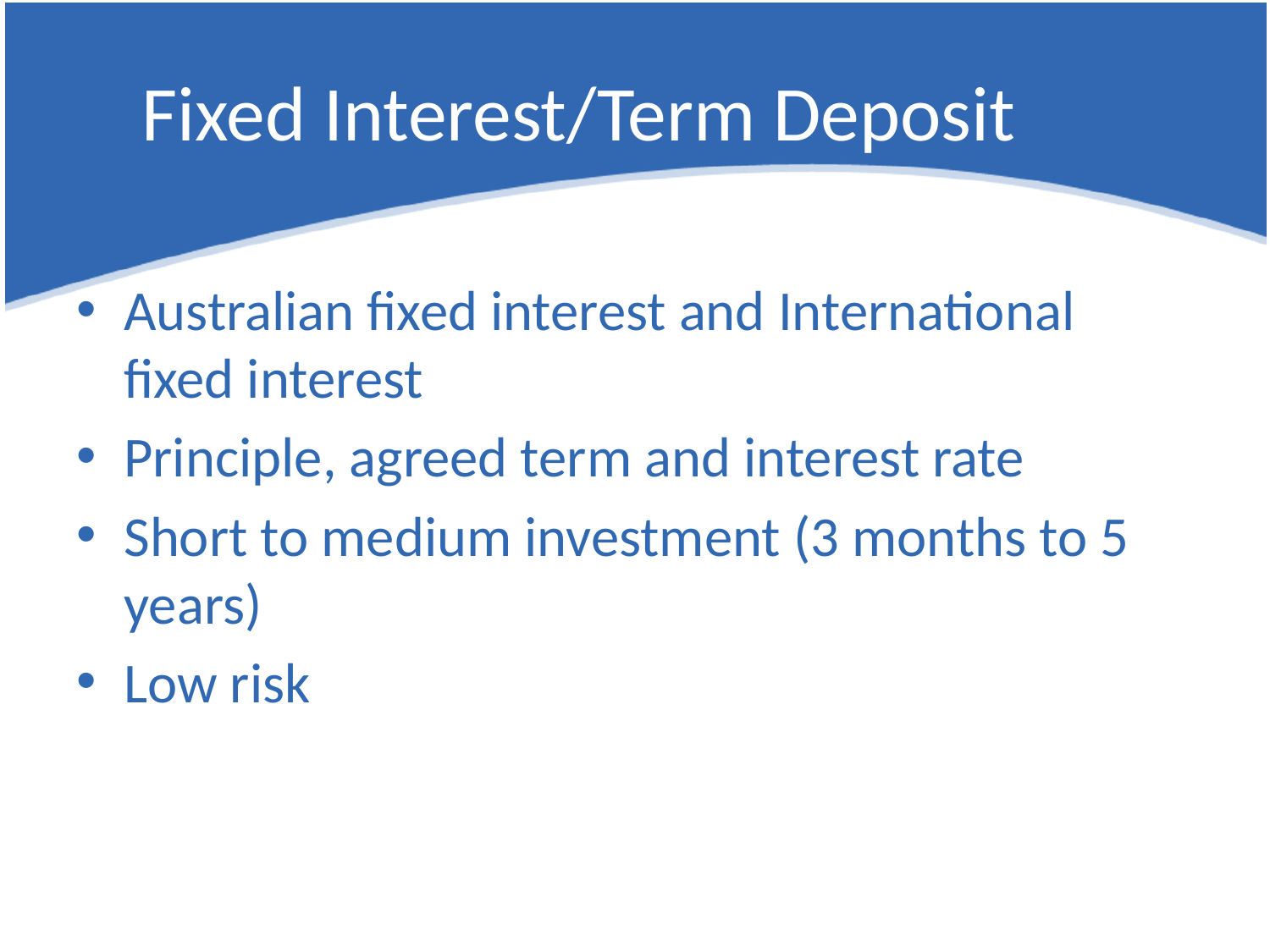

# Fixed Interest/Term Deposit
Australian fixed interest and International fixed interest
Principle, agreed term and interest rate
Short to medium investment (3 months to 5 years)
Low risk